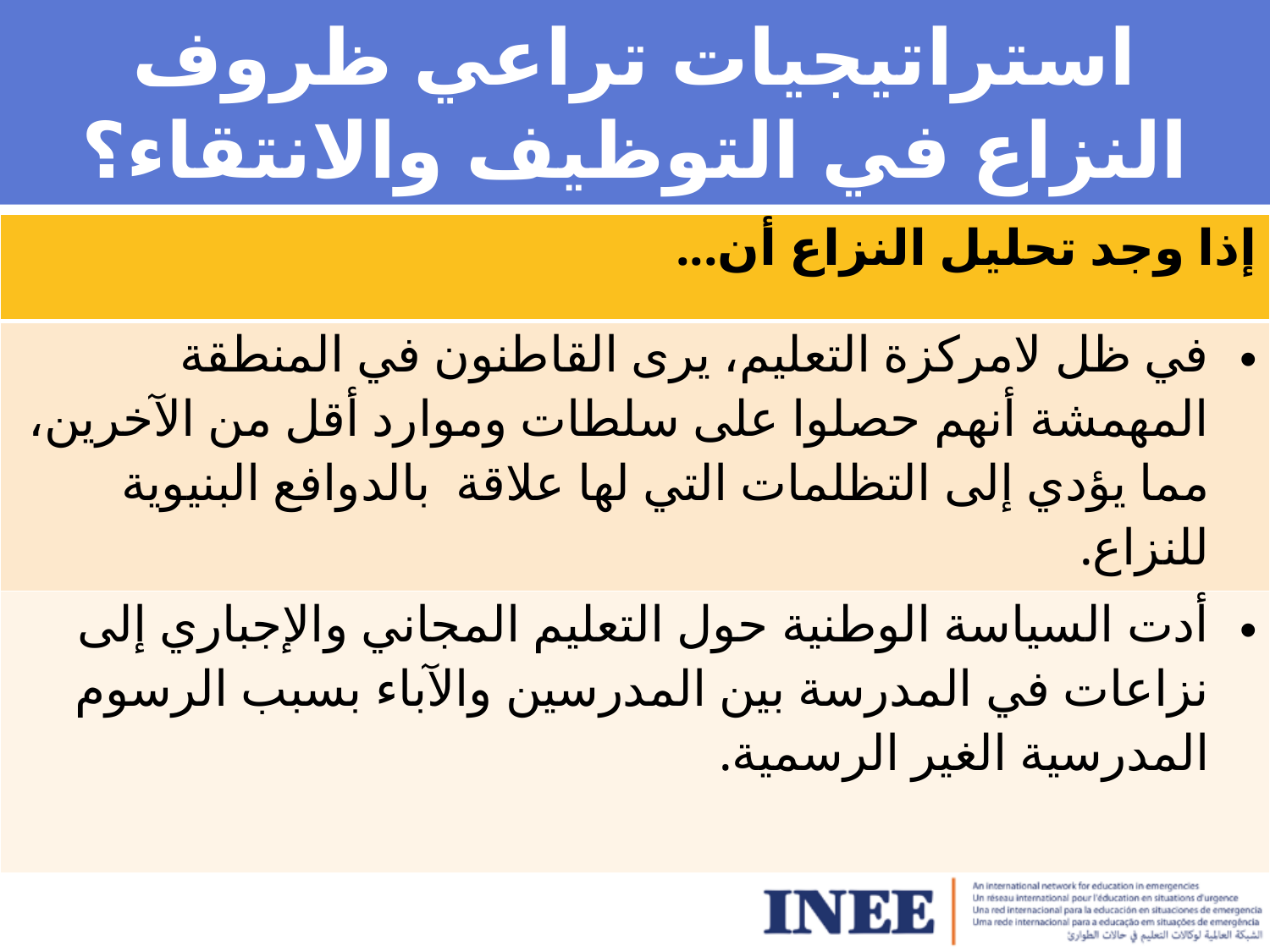

# استراتيجيات تراعي ظروف النزاع في التوظيف والانتقاء؟
| إذا وجد تحليل النزاع أن... |
| --- |
| في ظل لامركزة التعليم، يرى القاطنون في المنطقة المهمشة أنهم حصلوا على سلطات وموارد أقل من الآخرين، مما يؤدي إلى التظلمات التي لها علاقة بالدوافع البنيوية للنزاع. |
| أدت السياسة الوطنية حول التعليم المجاني والإجباري إلى نزاعات في المدرسة بين المدرسين والآباء بسبب الرسوم المدرسية الغير الرسمية. |